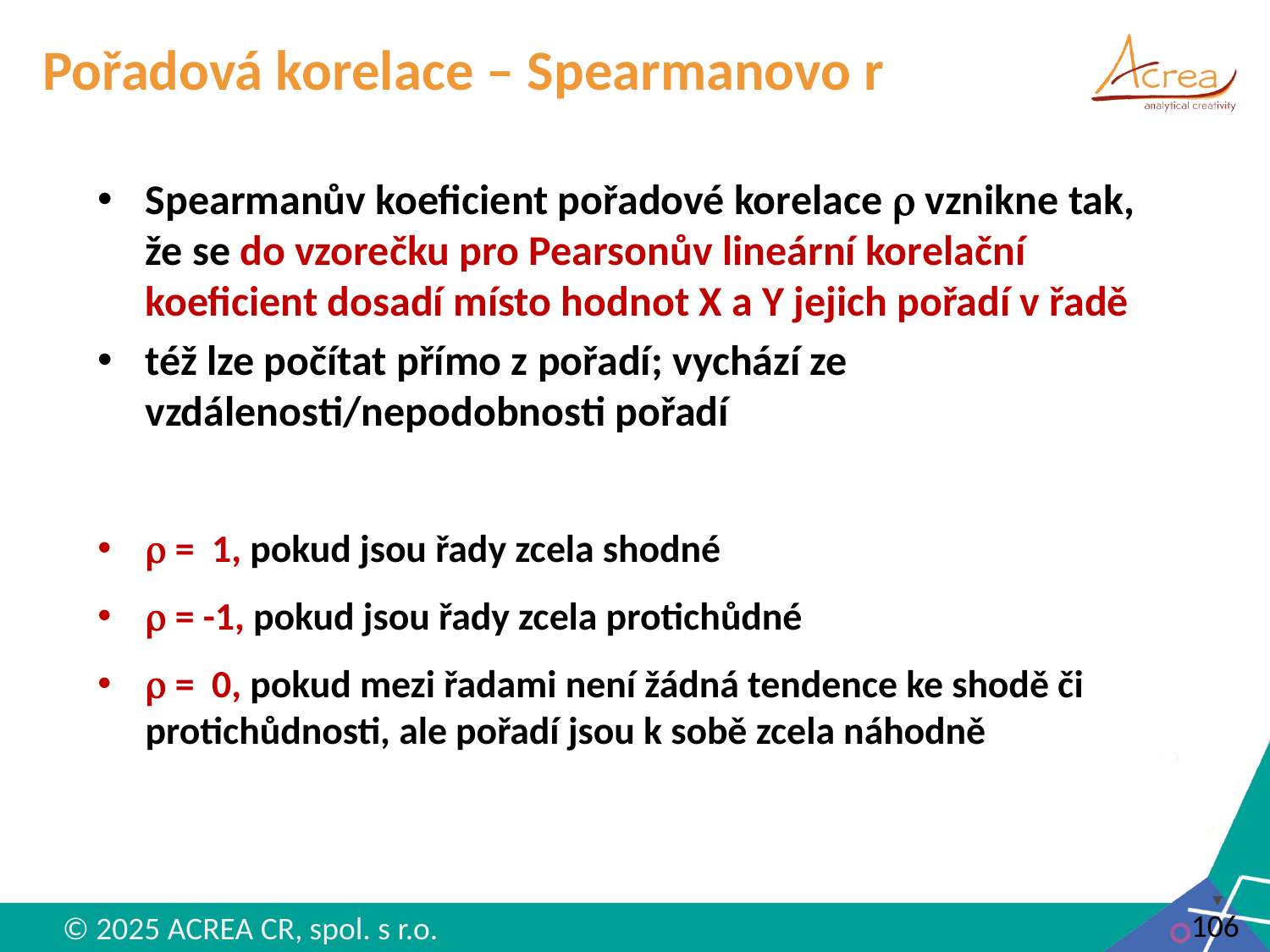

# Pořadová korelace – Spearmanovo r
Spearmanův koeficient pořadové korelace ρ vznikne tak, že se do vzorečku pro Pearsonův lineární korelační koeficient dosadí místo hodnot X a Y jejich pořadí v řadě
též lze počítat přímo z pořadí; vychází ze vzdálenosti/nepodobnosti pořadí

ρ =  1, pokud jsou řady zcela shodné
ρ = -1, pokud jsou řady zcela protichůdné
ρ =  0, pokud mezi řadami není žádná tendence ke shodě či protichůdnosti, ale pořadí jsou k sobě zcela náhodně

106